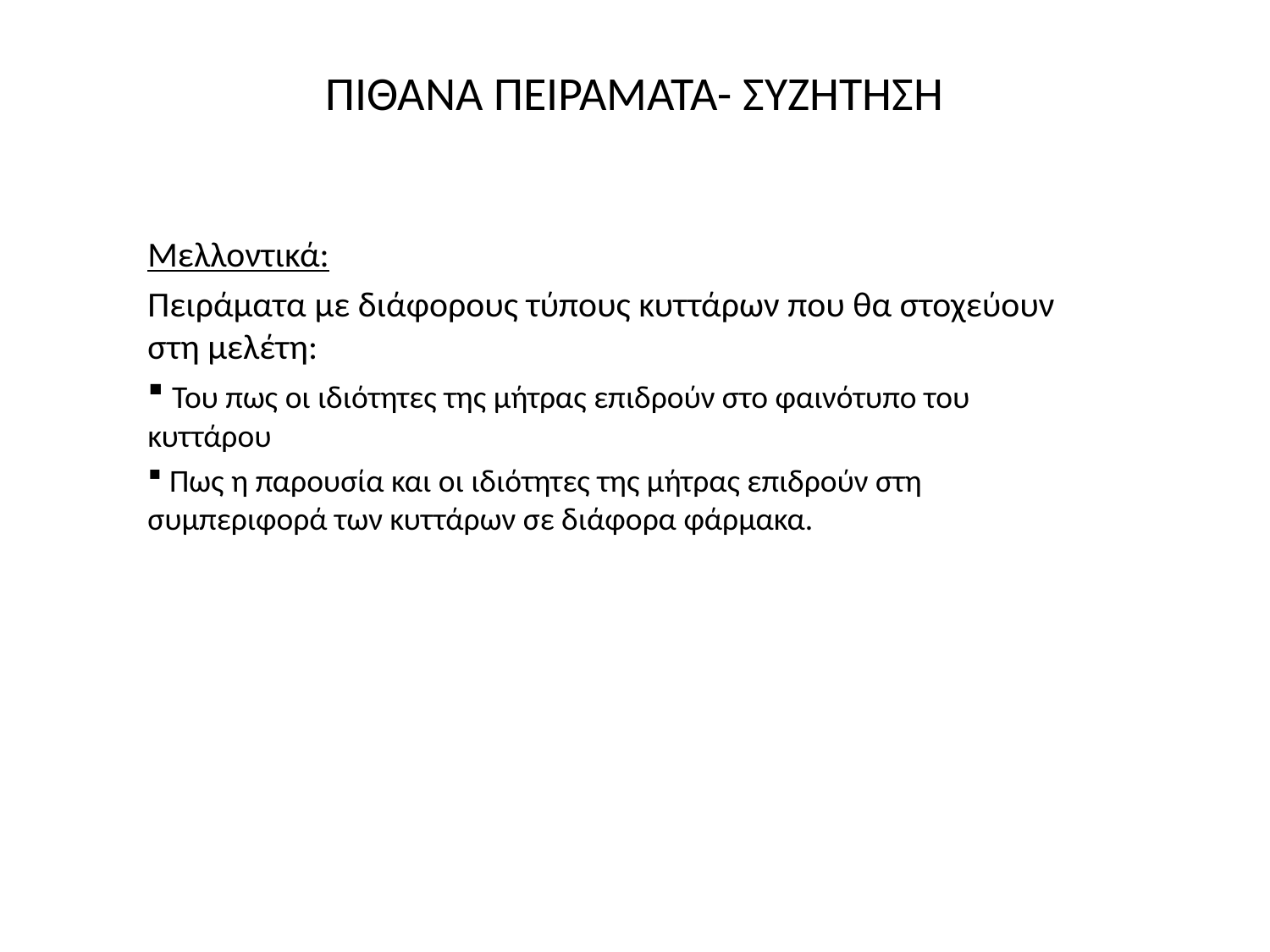

# ΠΙΘΑΝΑ ΠΕΙΡΑΜΑΤΑ- ΣΥΖΗΤΗΣΗ

Μελλοντικά:
Πειράματα με διάφορους τύπους κυττάρων που θα στοχεύουν στη μελέτη:
 Του πως οι ιδιότητες της μήτρας επιδρούν στο φαινότυπο του κυττάρου
 Πως η παρουσία και οι ιδιότητες της μήτρας επιδρούν στη συμπεριφορά των κυττάρων σε διάφορα φάρμακα.